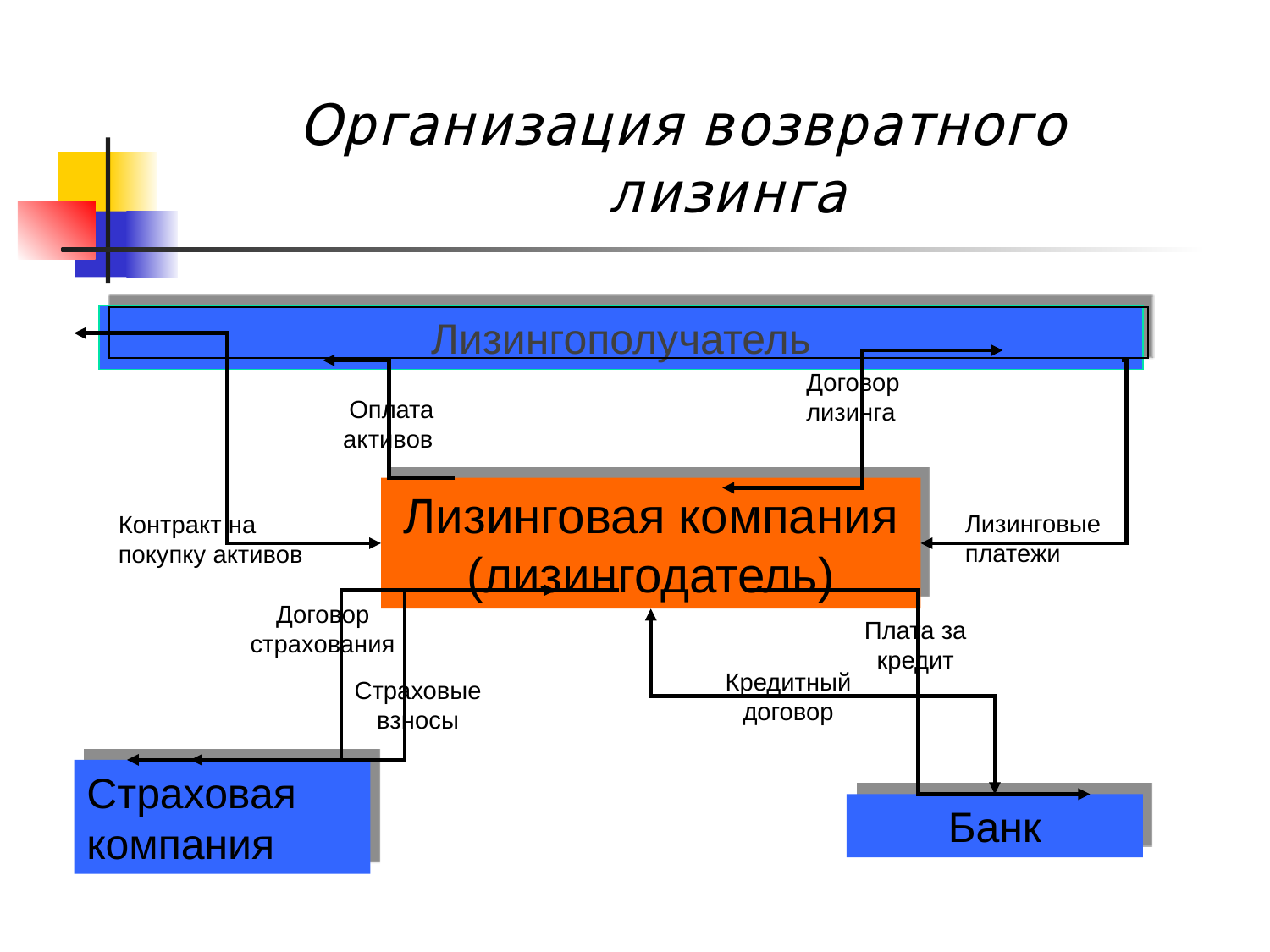

Организация возвратного лизинга
Лизингополучатель
Договор лизинга
Оплата активов
Лизинговая компания (лизингодатель)
Лизинговые платежи
Контракт на покупку активов
Договор страхования
Плата за кредит
Кредитный договор
Страховые взносы
Страховая компания
Банк
|  |
| --- |